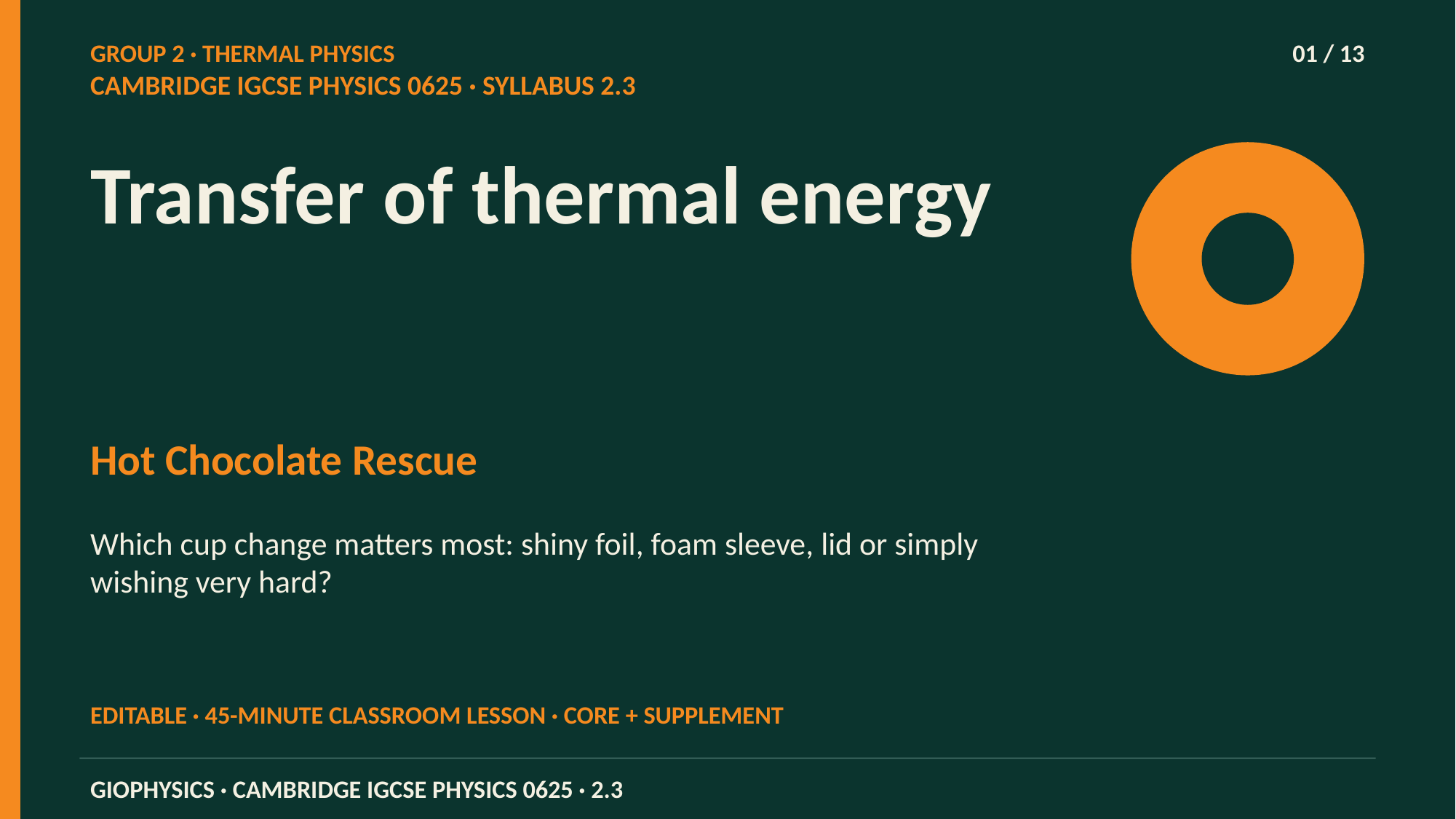

GROUP 2 · THERMAL PHYSICS
01 / 13
CAMBRIDGE IGCSE PHYSICS 0625 · SYLLABUS 2.3
Transfer of thermal energy

Hot Chocolate Rescue
Which cup change matters most: shiny foil, foam sleeve, lid or simply wishing very hard?
EDITABLE · 45-MINUTE CLASSROOM LESSON · CORE + SUPPLEMENT

GIOPHYSICS · CAMBRIDGE IGCSE PHYSICS 0625 · 2.3